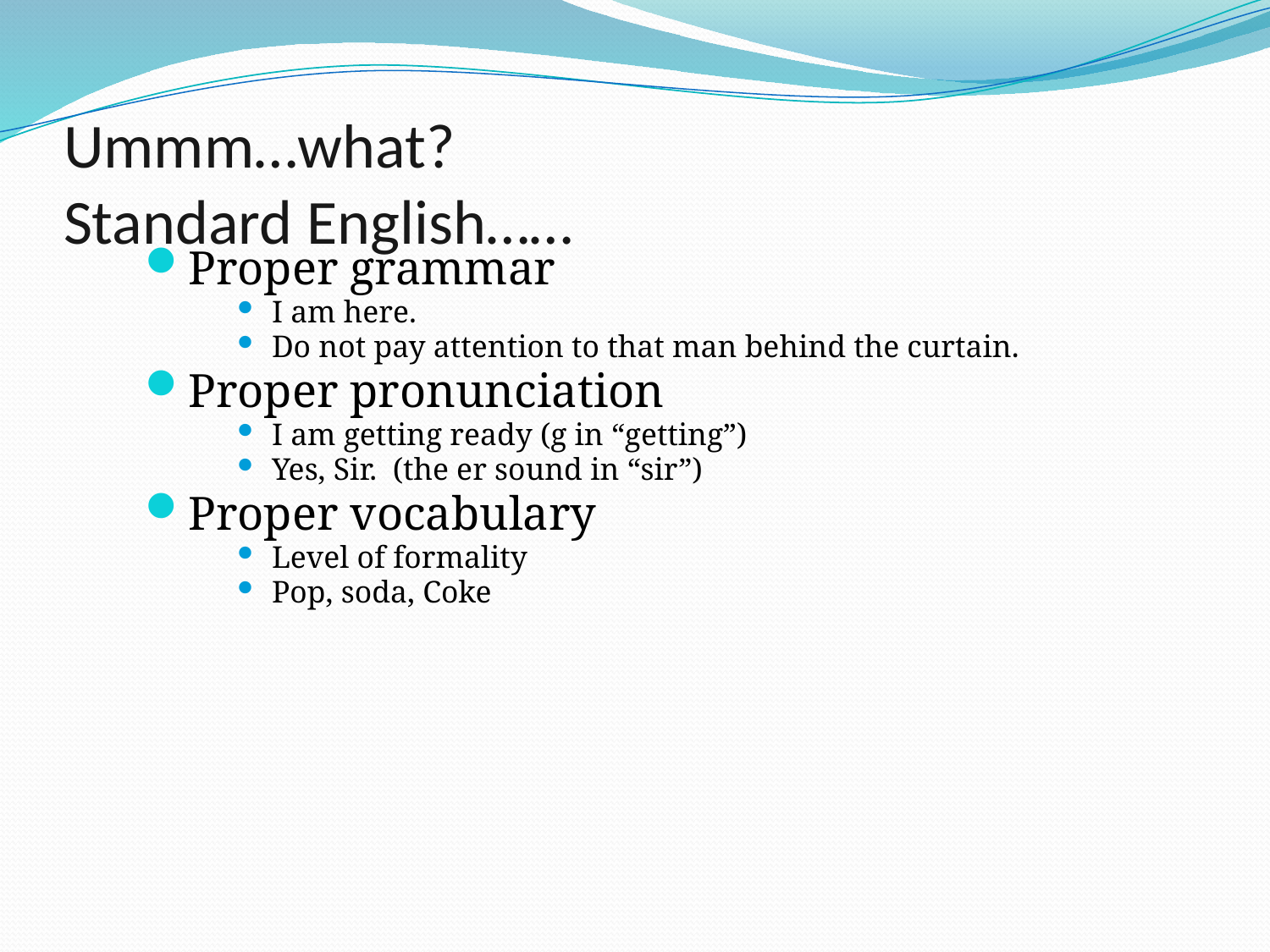

# Ummm…what? Standard English……
Proper grammar
I am here.
Do not pay attention to that man behind the curtain.
Proper pronunciation
I am getting ready (g in “getting”)
Yes, Sir.  (the er sound in “sir”)
Proper vocabulary
Level of formality
Pop, soda, Coke